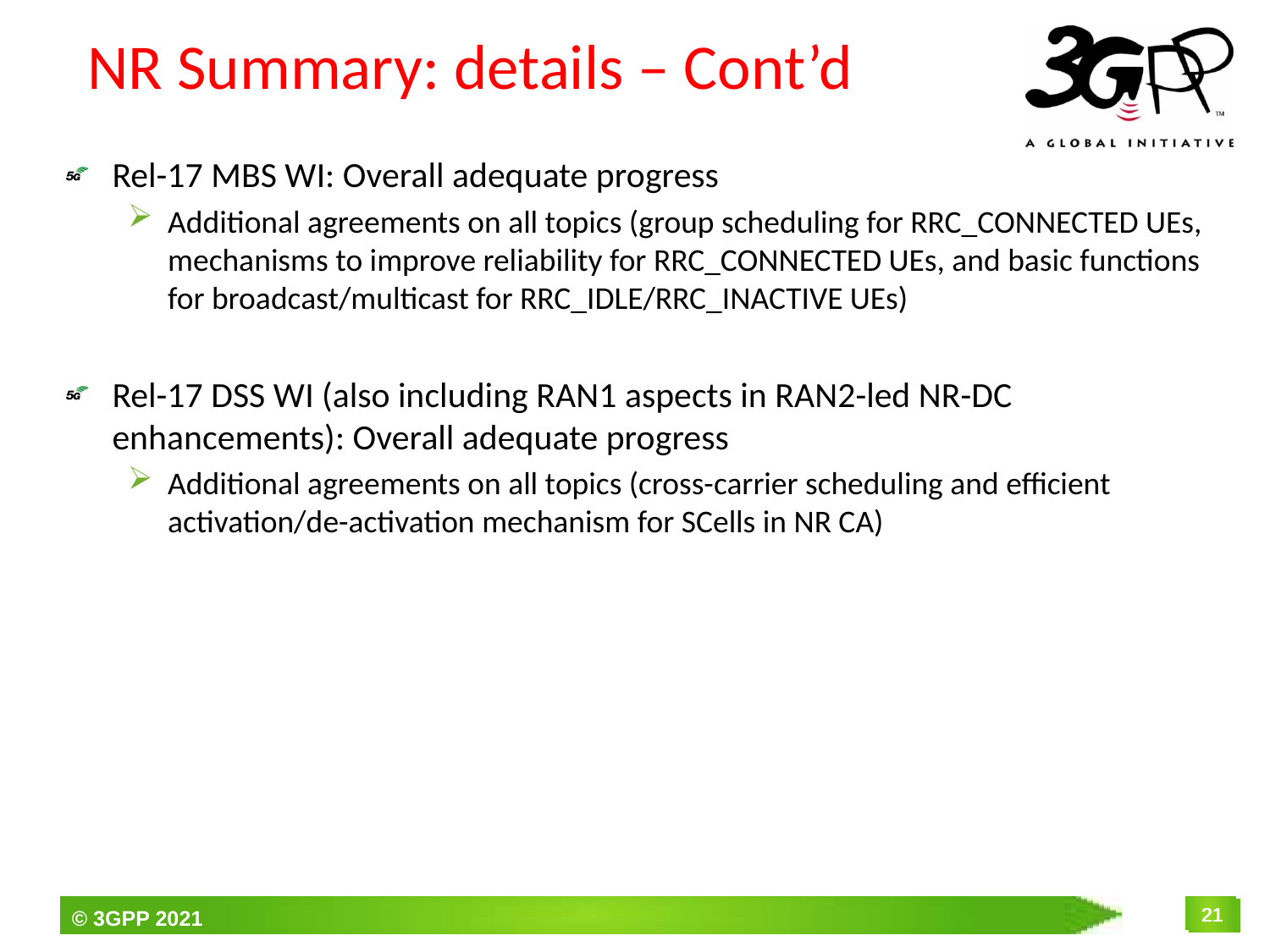

# NR Summary: details – Cont’d
Rel-17 MBS WI: Overall adequate progress
Additional agreements on all topics (group scheduling for RRC_CONNECTED UEs, mechanisms to improve reliability for RRC_CONNECTED UEs, and basic functions for broadcast/multicast for RRC_IDLE/RRC_INACTIVE UEs)

Rel-17 DSS WI (also including RAN1 aspects in RAN2-led NR-DC enhancements): Overall adequate progress
Additional agreements on all topics (cross-carrier scheduling and efficient activation/de-activation mechanism for SCells in NR CA)
21